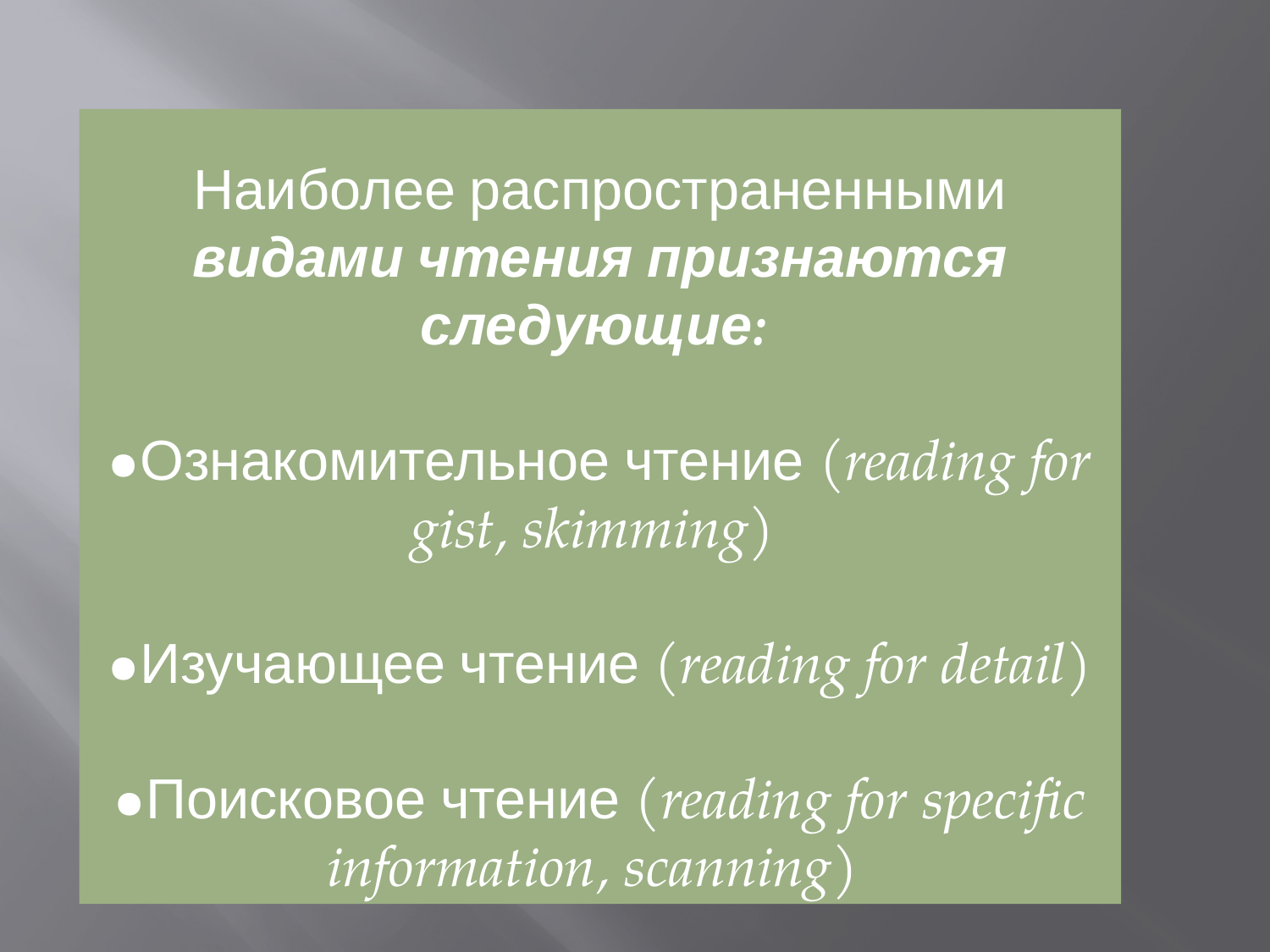

Наиболее распространенными видами чтения признаются следующие:

•Ознакомительное чтение (reading for gist, skimming)

•Изучающее чтение (reading for detail)

•Поисковое чтение (reading for specific information, scanning)